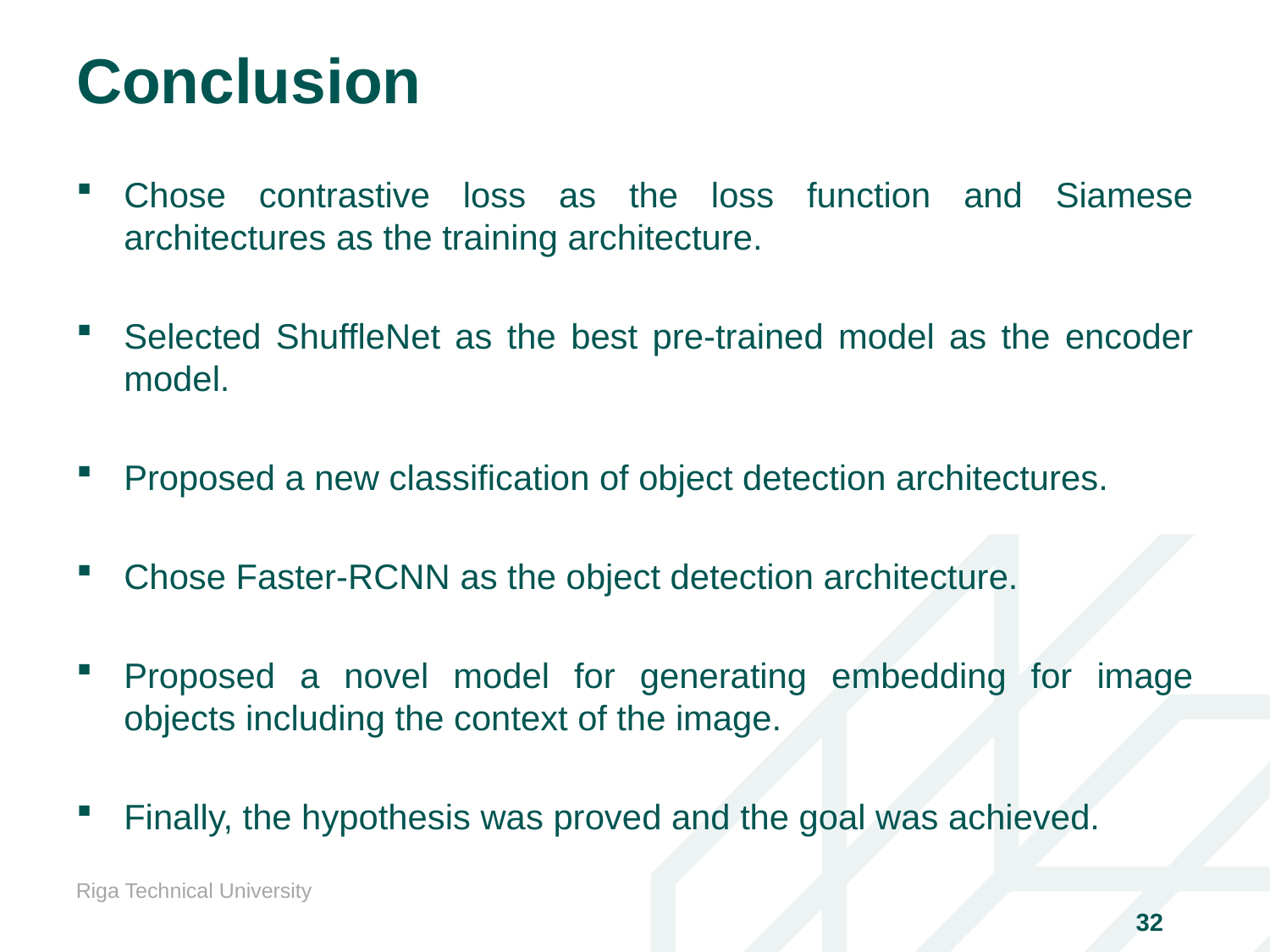

Conclusion

Chose contrastive loss as the loss function and Siamese architectures as the training architecture.

Selected ShuffleNet as the best pre-trained model as the encoder model.

Proposed a new classification of object detection architectures.

Chose Faster-RCNN as the object detection architecture.

Proposed a novel model for generating embedding for image objects including the context of the image.

Finally, the hypothesis was proved and the goal was achieved.

Riga Technical University
32